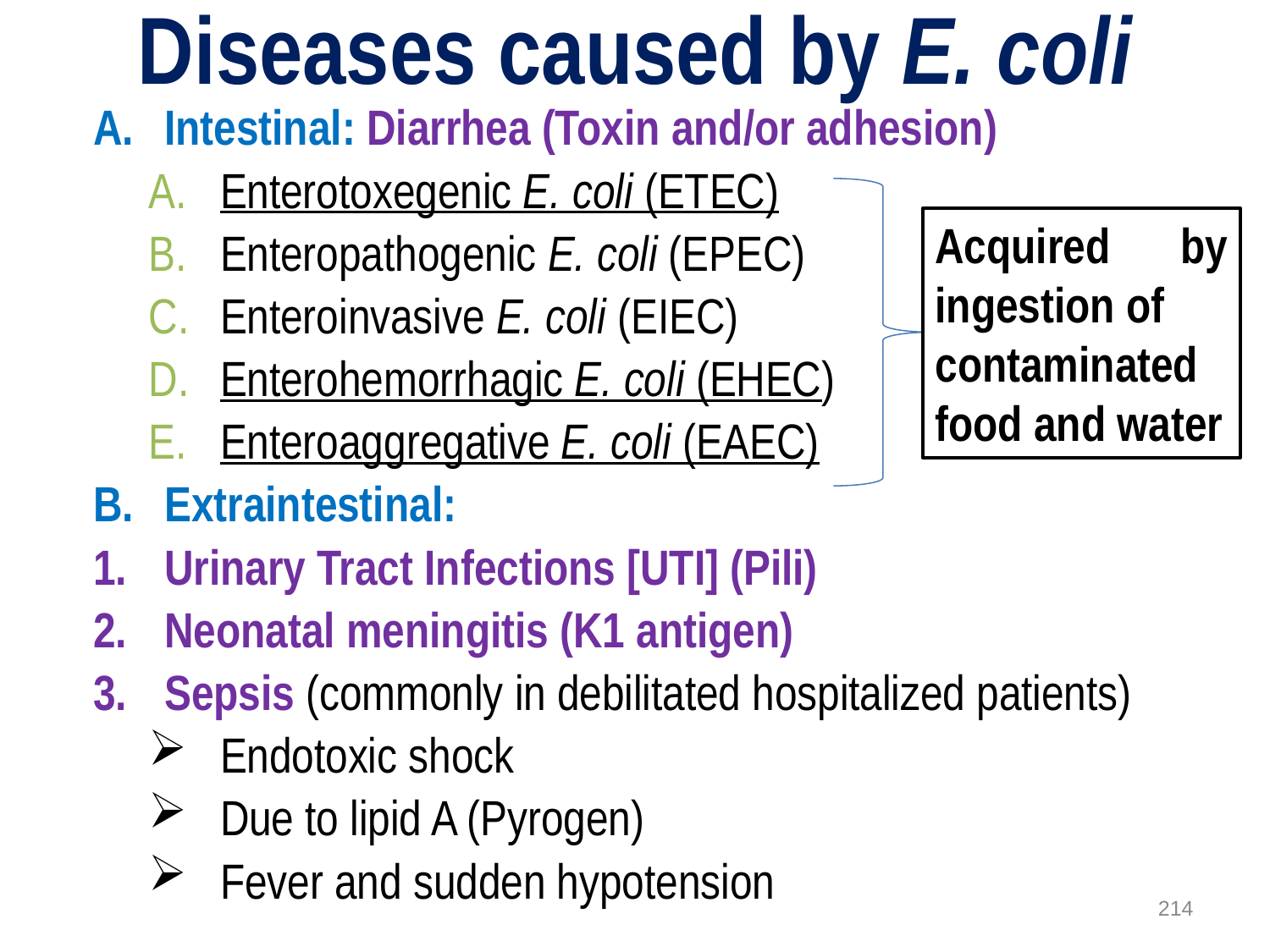

# Diseases caused by E. coli
Intestinal: Diarrhea (Toxin and/or adhesion)
Enterotoxegenic E. coli (ETEC)
Enteropathogenic E. coli (EPEC)
Enteroinvasive E. coli (EIEC)
Enterohemorrhagic E. coli (EHEC)
Enteroaggregative E. coli (EAEC)
Extraintestinal:
Urinary Tract Infections [UTI] (Pili)
Neonatal meningitis (K1 antigen)
Sepsis (commonly in debilitated hospitalized patients)
Endotoxic shock
Due to lipid A (Pyrogen)
Fever and sudden hypotension

Acquired by ingestion of
contaminated food and water

214